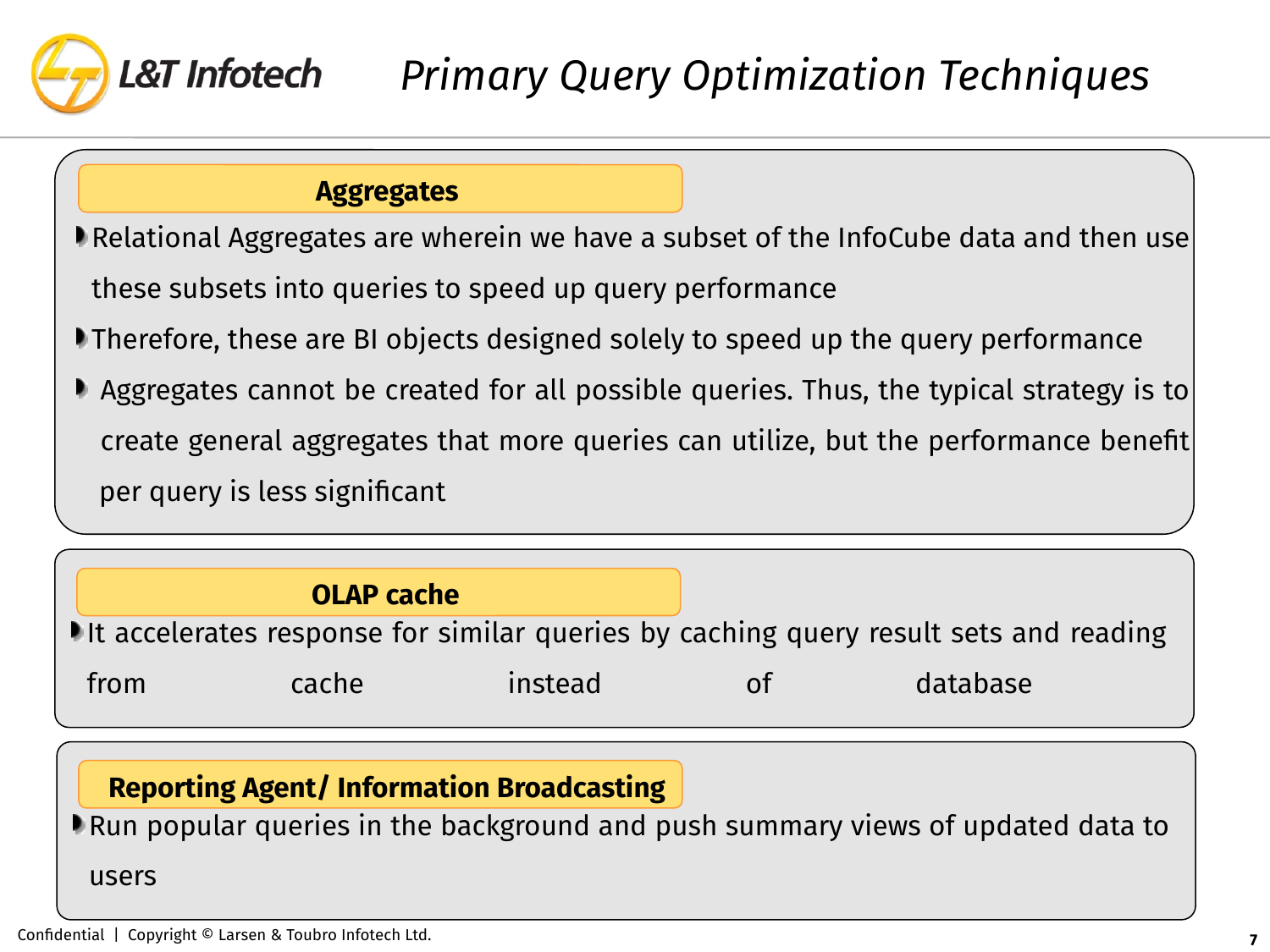

# Primary Query Optimization Techniques

Relational Aggregates are wherein we have a subset of the InfoCube data and then use
these subsets into queries to speed up query performance
Therefore, these are BI objects designed solely to speed up the query performance
 Aggregates cannot be created for all possible queries. Thus, the typical strategy is to
 create general aggregates that more queries can utilize, but the performance benefit
 per query is less significant
Aggregates

It accelerates response for similar queries by caching query result sets and reading
from cache instead of database
OLAP cache

Run popular queries in the background and push summary views of updated data to
users
Reporting Agent/ Information Broadcasting
Confidential  |  Copyright © Larsen & Toubro Infotech Ltd.
7